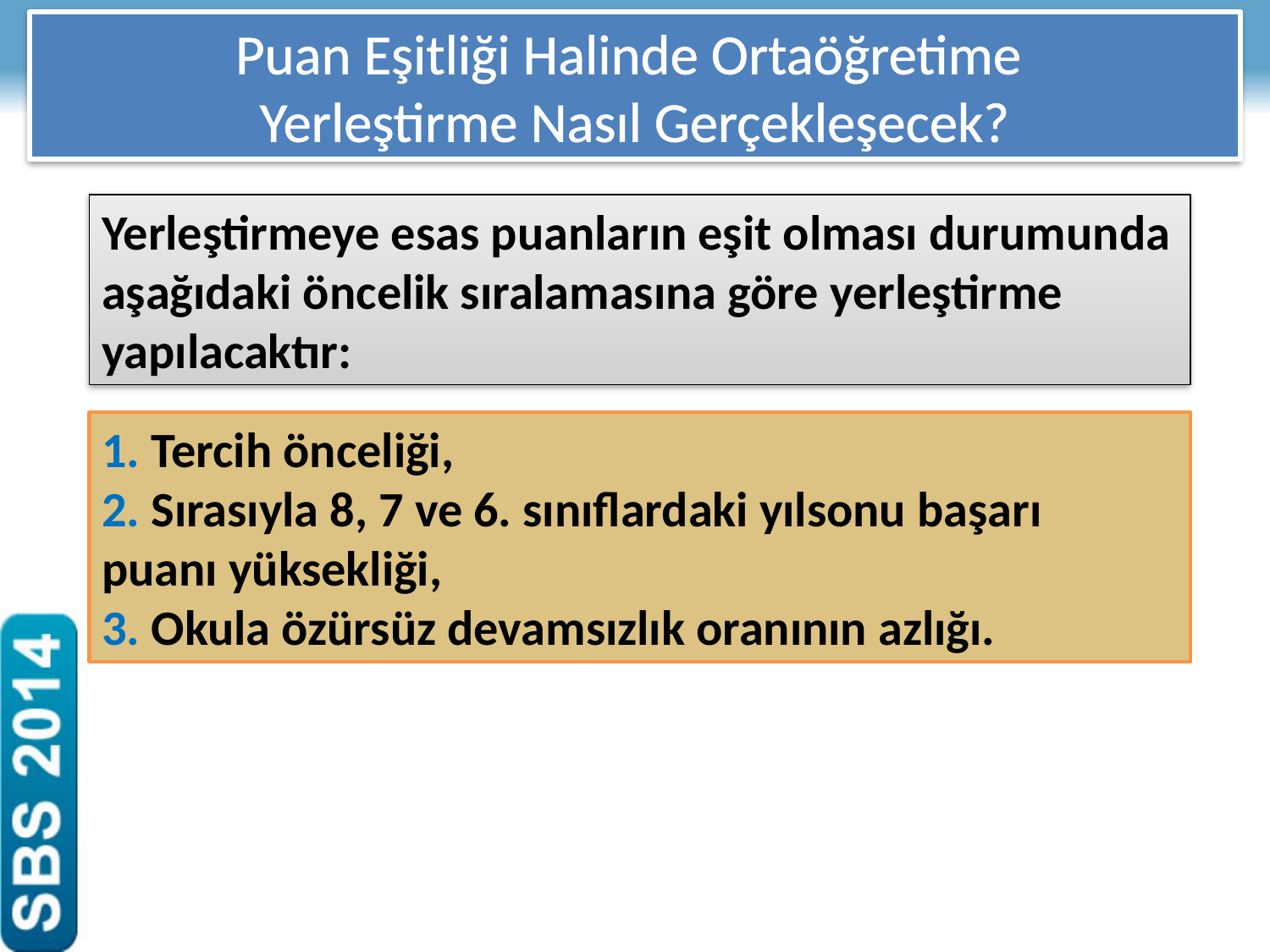

Puan Eşitliği Halinde Ortaöğretime
Yerleştirme Nasıl Gerçekleşecek?
Yerleştirmeye esas puanların eşit olması durumunda
aşağıdaki öncelik sıralamasına göre yerleştirme
yapılacaktır:
1. Tercih önceliği,
2. Sırasıyla 8, 7 ve 6. sınıflardaki yılsonu başarı
puanı yüksekliği,
3. Okula özürsüz devamsızlık oranının azlığı.